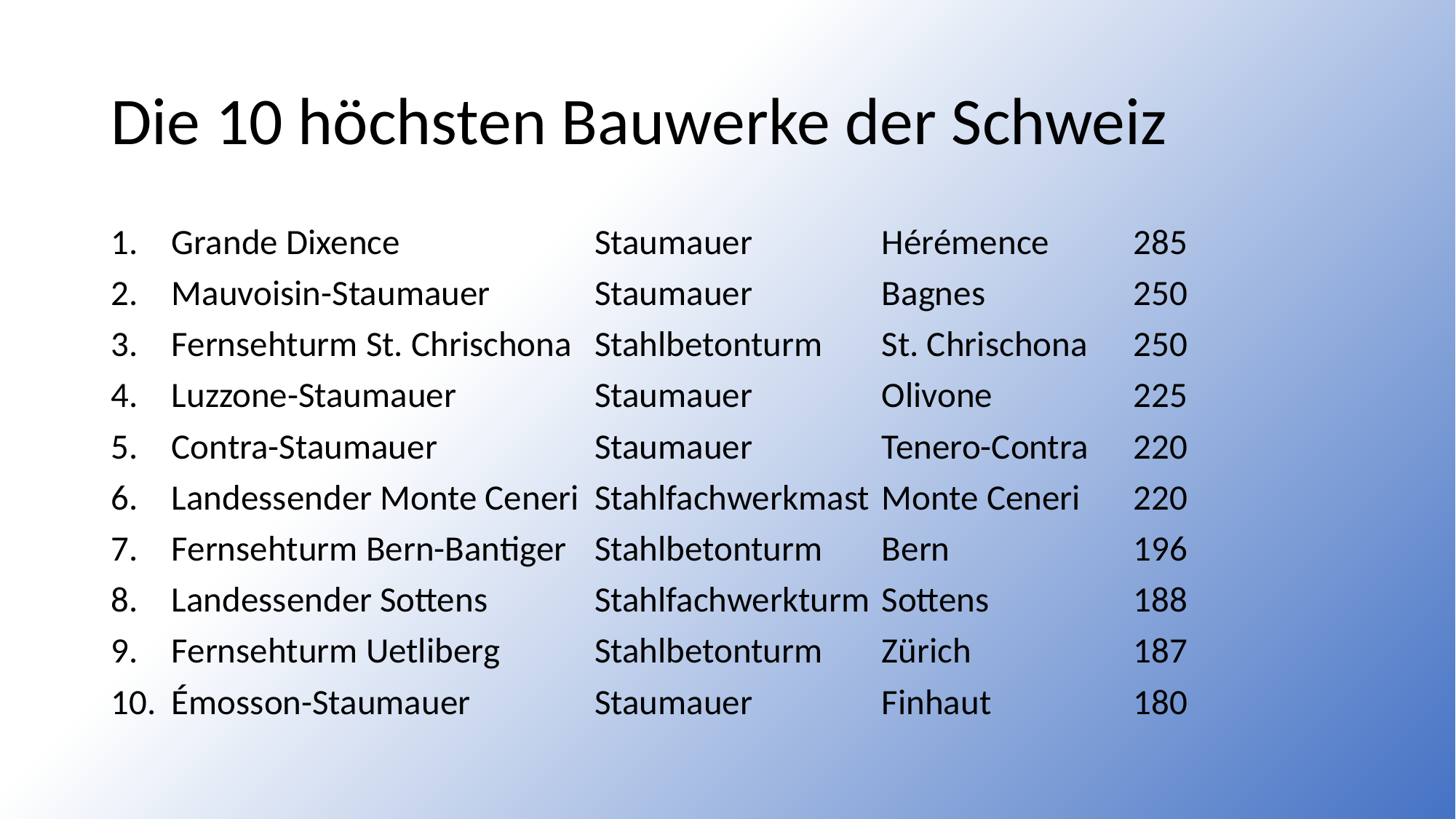

# Die 10 höchsten Bauwerke der Schweiz
Grande Dixence	Staumauer	Hérémence	285
Mauvoisin-Staumauer	Staumauer	Bagnes	250
Fernsehturm St. Chrischona	Stahlbetonturm	St. Chrischona	250
Luzzone-Staumauer	Staumauer	Olivone	225
Contra-Staumauer	Staumauer	Tenero-Contra	220
Landessender Monte Ceneri	Stahlfachwerkmast	Monte Ceneri	220
Fernsehturm Bern-Bantiger	Stahlbetonturm	Bern	196
Landessender Sottens	Stahlfachwerkturm	Sottens	188
Fernsehturm Uetliberg	Stahlbetonturm	Zürich	187
Émosson-Staumauer	Staumauer	Finhaut	180